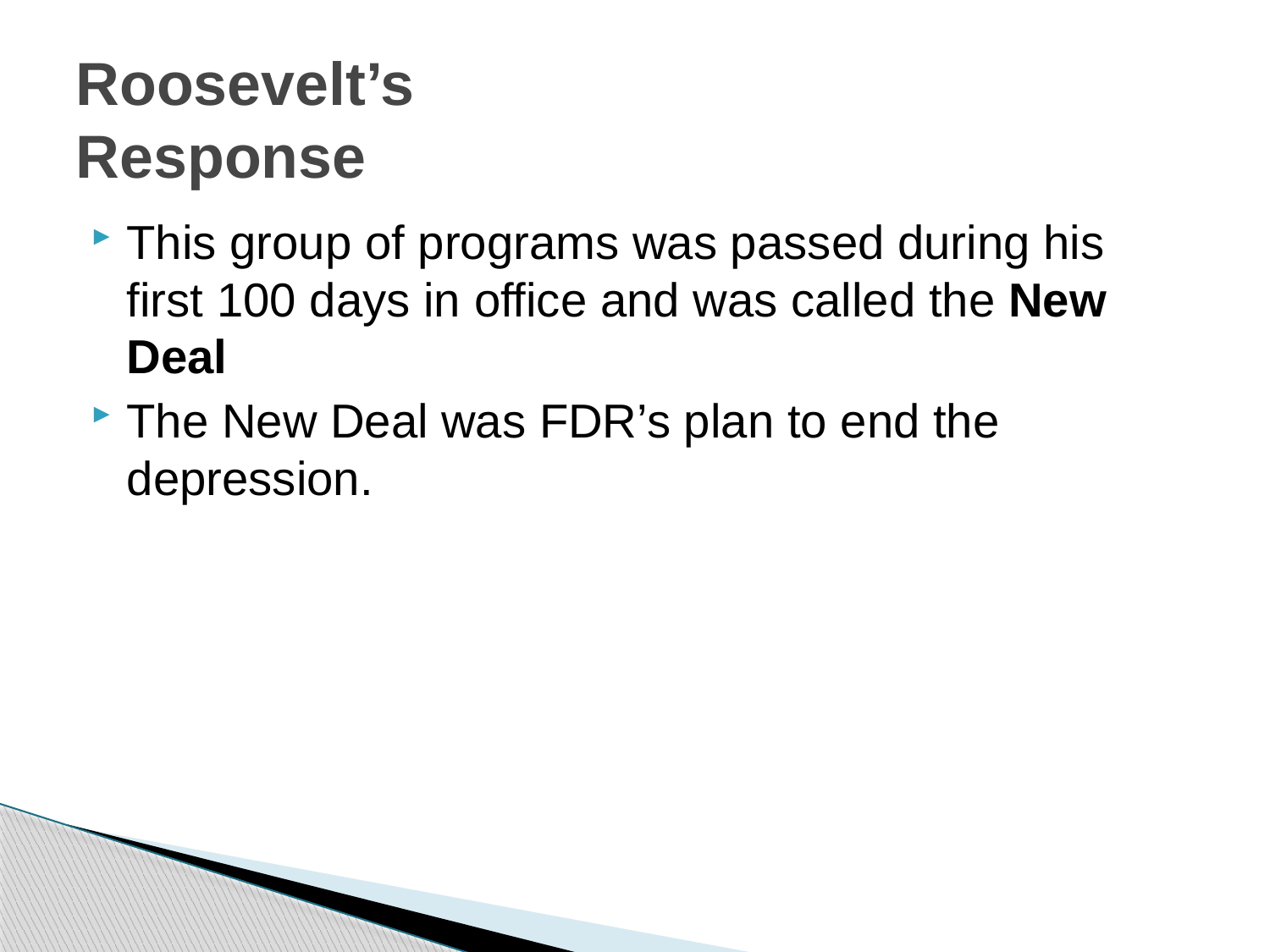

# Roosevelt’s Response
This group of programs was passed during his first 100 days in office and was called the New Deal
The New Deal was FDR’s plan to end the depression.